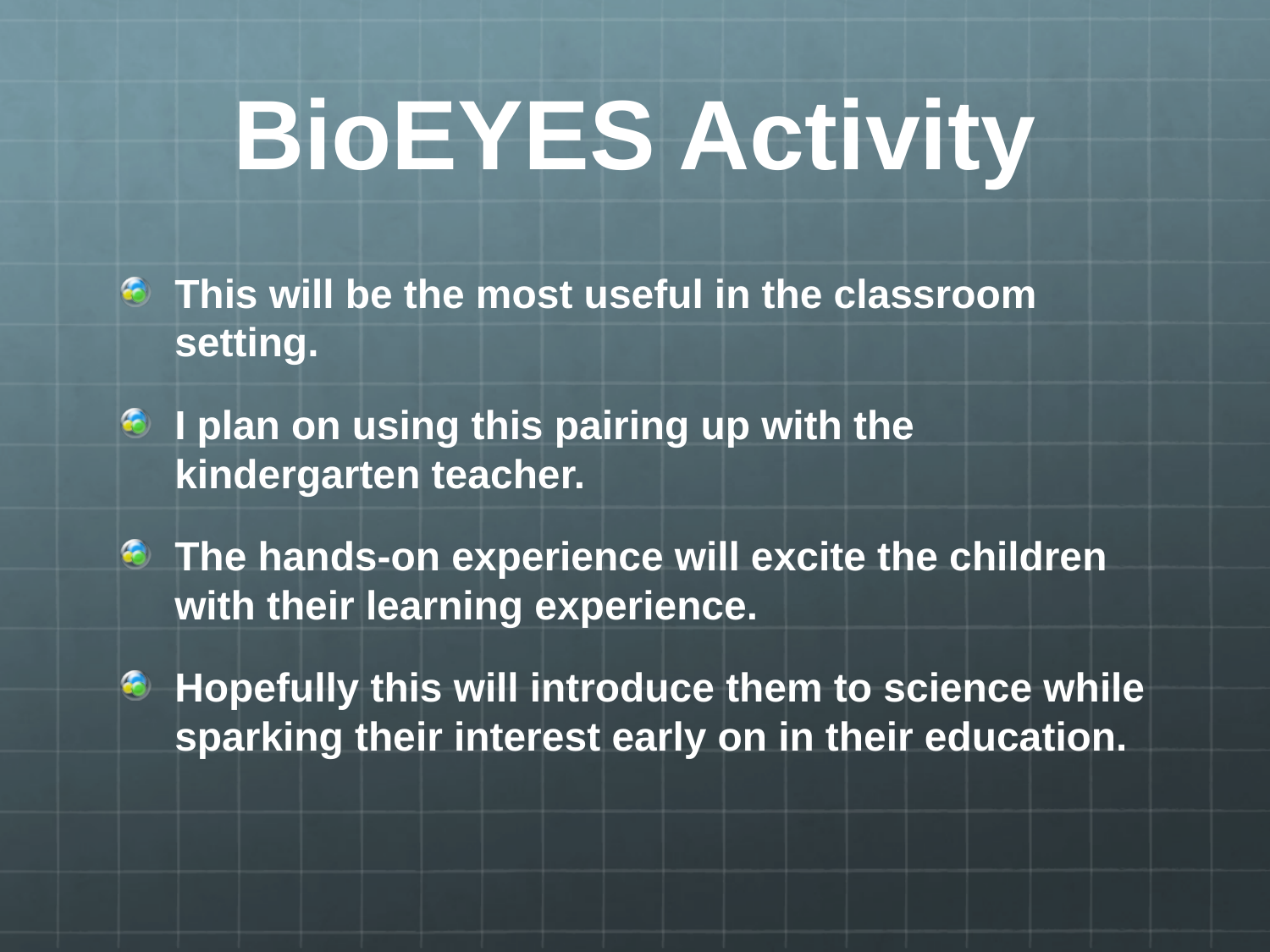

# BioEYES Activity
This will be the most useful in the classroom setting.
I plan on using this pairing up with the kindergarten teacher.
The hands-on experience will excite the children with their learning experience.
Hopefully this will introduce them to science while sparking their interest early on in their education.